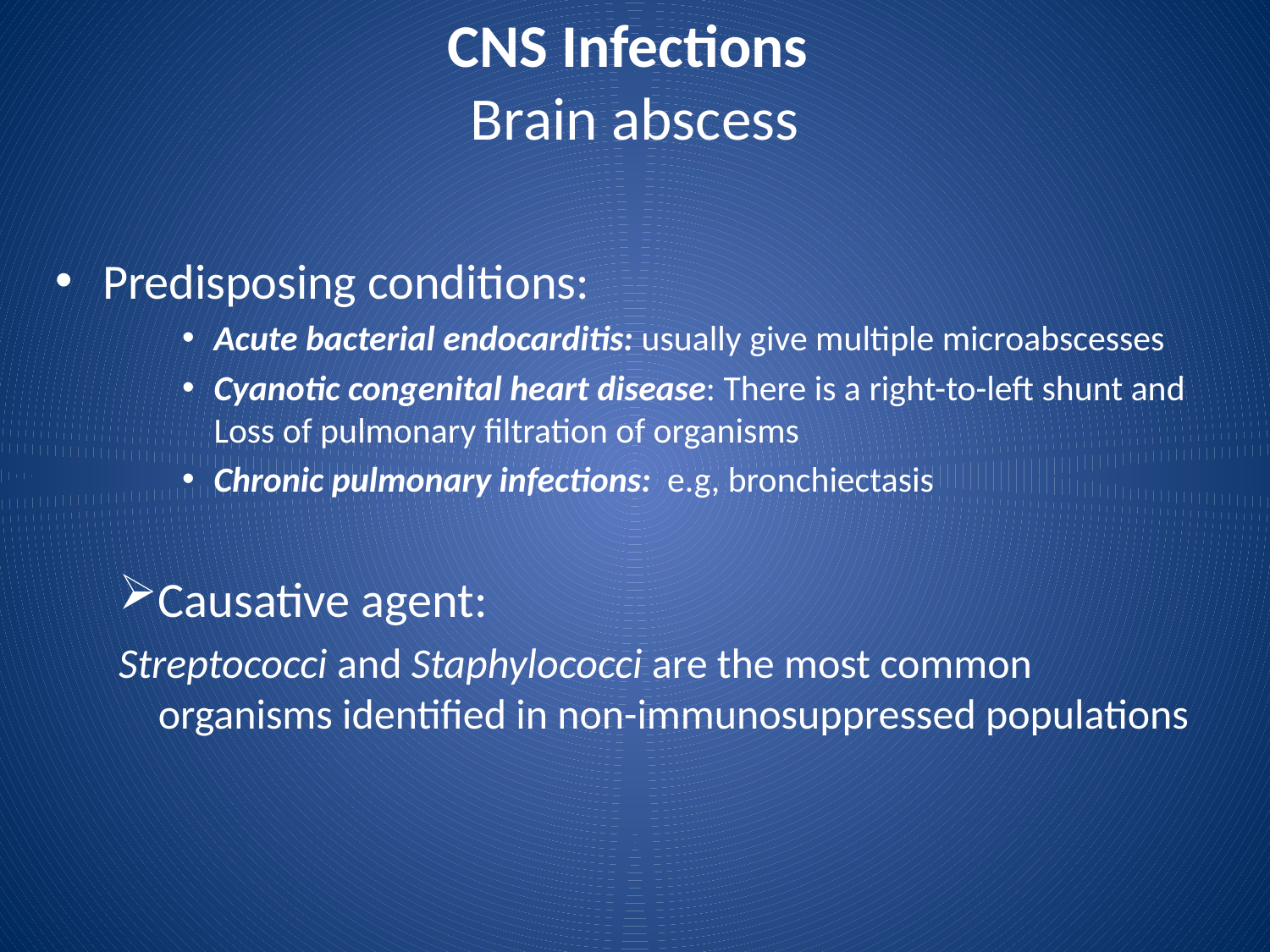

# CNS Infections Brain abscess
Predisposing conditions:
Acute bacterial endocarditis: usually give multiple microabscesses
Cyanotic congenital heart disease: There is a right-to-left shunt and Loss of pulmonary filtration of organisms
Chronic pulmonary infections:  e.g, bronchiectasis

Causative agent:
Streptococci and Staphylococci are the most common organisms identified in non-immunosuppressed populations